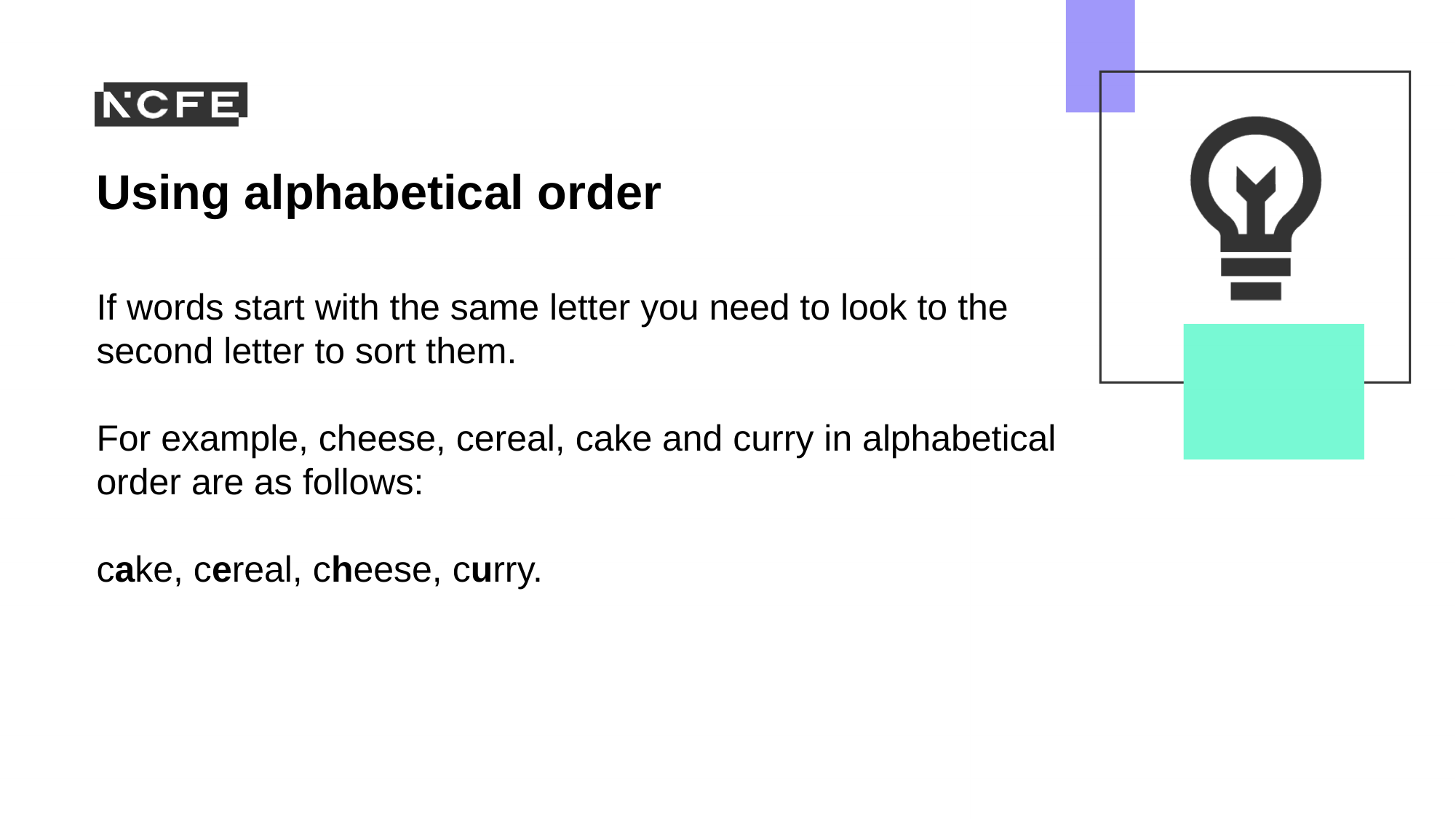

Using alphabetical order
If words start with the same letter you need to look to the second letter to sort them.

For example, cheese, cereal, cake and curry in alphabetical order are as follows:
cake, cereal, cheese, curry.